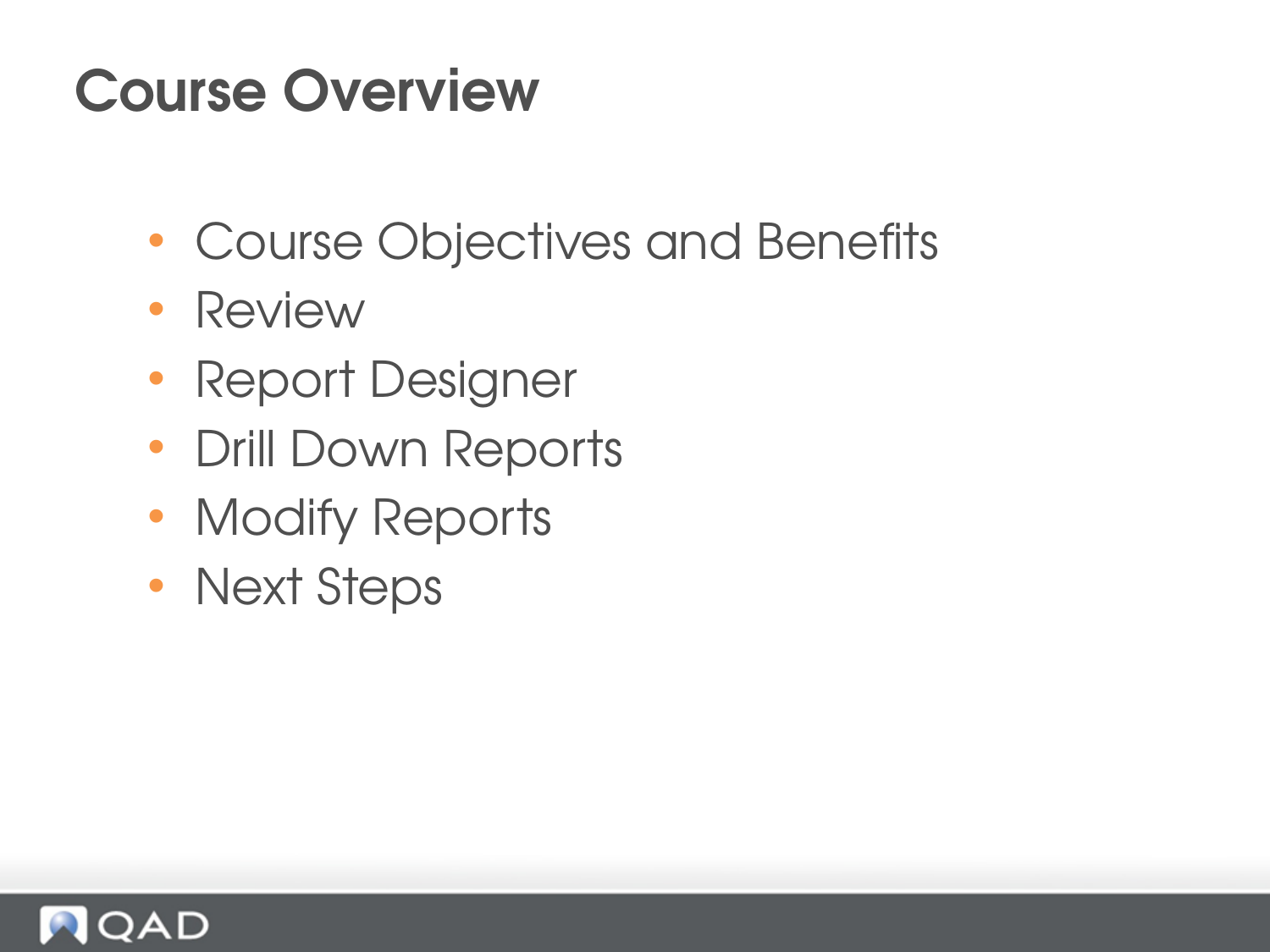

# Course Overview
Course Objectives and Benefits
Review
Report Designer
Drill Down Reports
Modify Reports
Next Steps